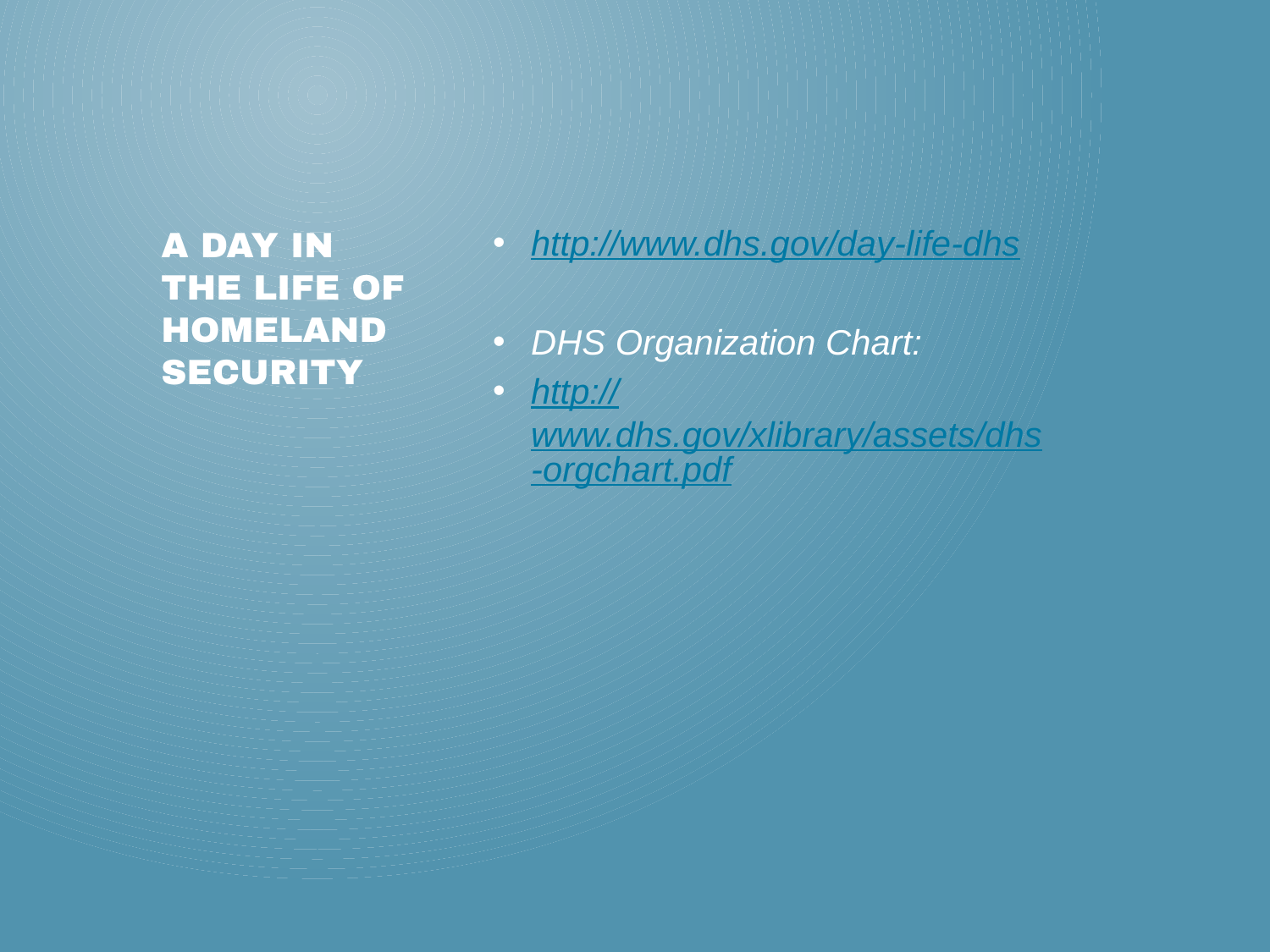

http://www.dhs.gov/day-life-dhs

DHS Organization Chart:
http://www.dhs.gov/xlibrary/assets/dhs-orgchart.pdf

# A day In the life of homeland security